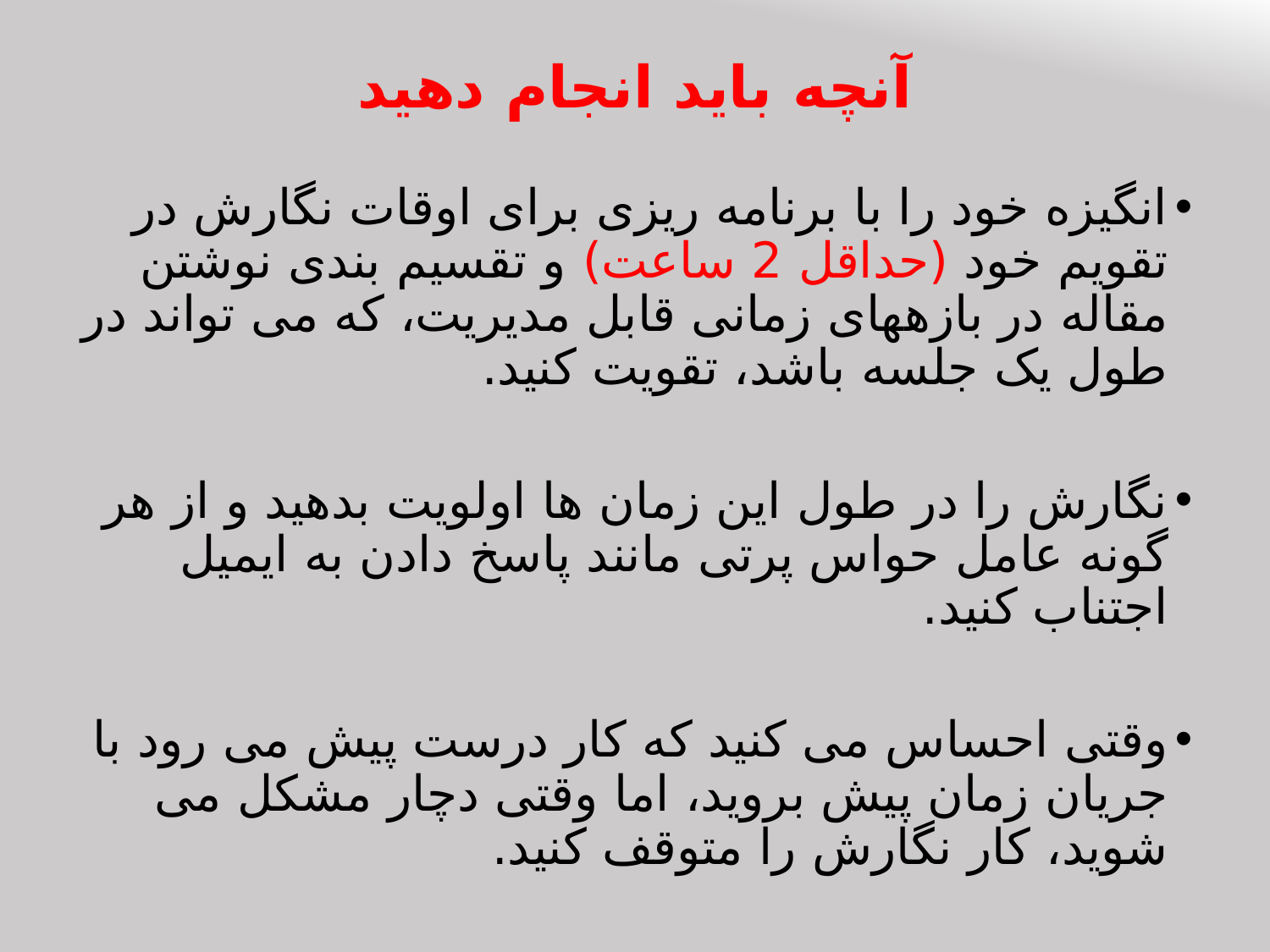

# آنچه باید انجام دهید
انگیزه خود را با برنامه ریزی برای اوقات نگارش در تقویم خود (حداقل 2 ساعت) و تقسیم بندی نوشتن مقاله در بازه‎های زمانی قابل مدیریت، که می تواند در طول یک جلسه باشد، تقویت کنید.

نگارش را در طول این زمان ها اولویت بدهید و از هر گونه عامل حواس پرتی مانند پاسخ دادن به ایمیل اجتناب کنید.

وقتی احساس می کنید که کار درست پیش می رود با جریان زمان پیش بروید، اما وقتی دچار مشکل می شوید، کار نگارش را متوقف کنید.

از چند استراحت کوتاه مدت (10-5 دقیقه ای) در طی یک جلسه نگارش برای باز شدن ذهن و استراحت طولانی تر (چند ساعت یا چند روز) برای ایجاد زمان کافی برای داشتن بازخورد استفاده کنید.